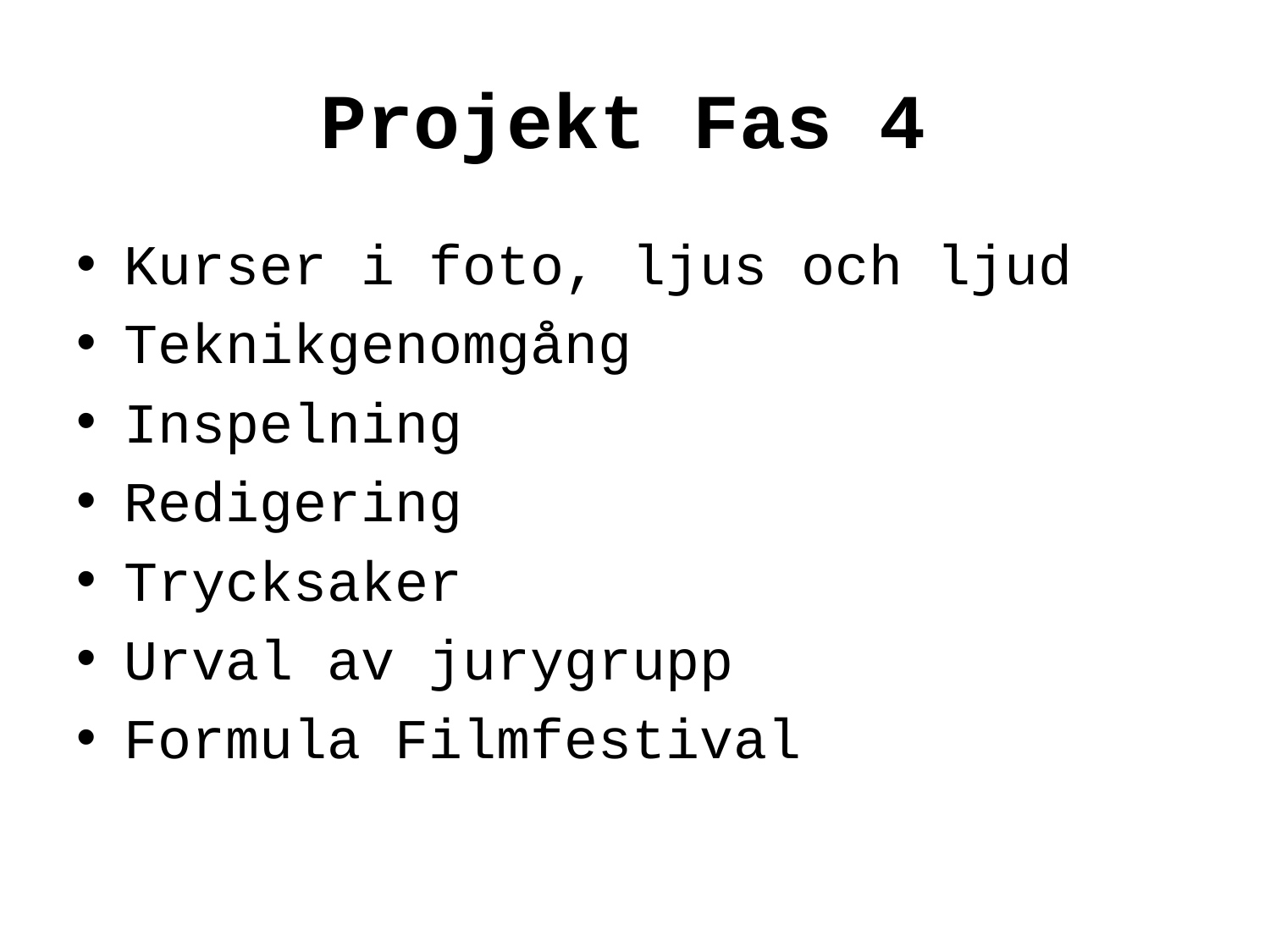

# Projekt Fas 4
Kurser i foto, ljus och ljud
Teknikgenomgång
Inspelning
Redigering
Trycksaker
Urval av jurygrupp
Formula Filmfestival